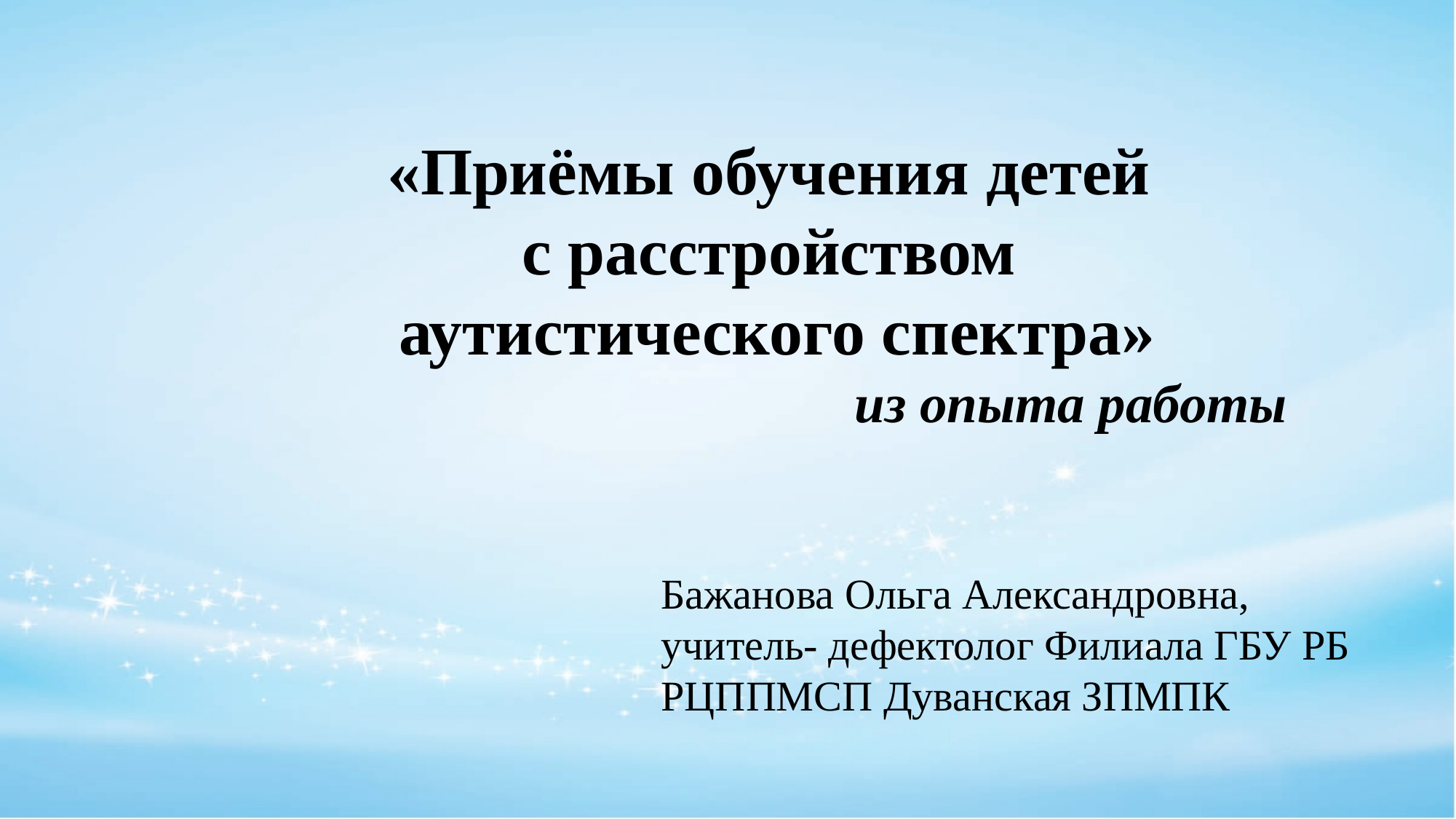

«Приёмы обучения детей
с расстройством
аутистического спектра»
                                           из опыта работы

Бажанова Ольга Александровна, учитель- дефектолог Филиала ГБУ РБ РЦППМСП Дуванская ЗПМПК